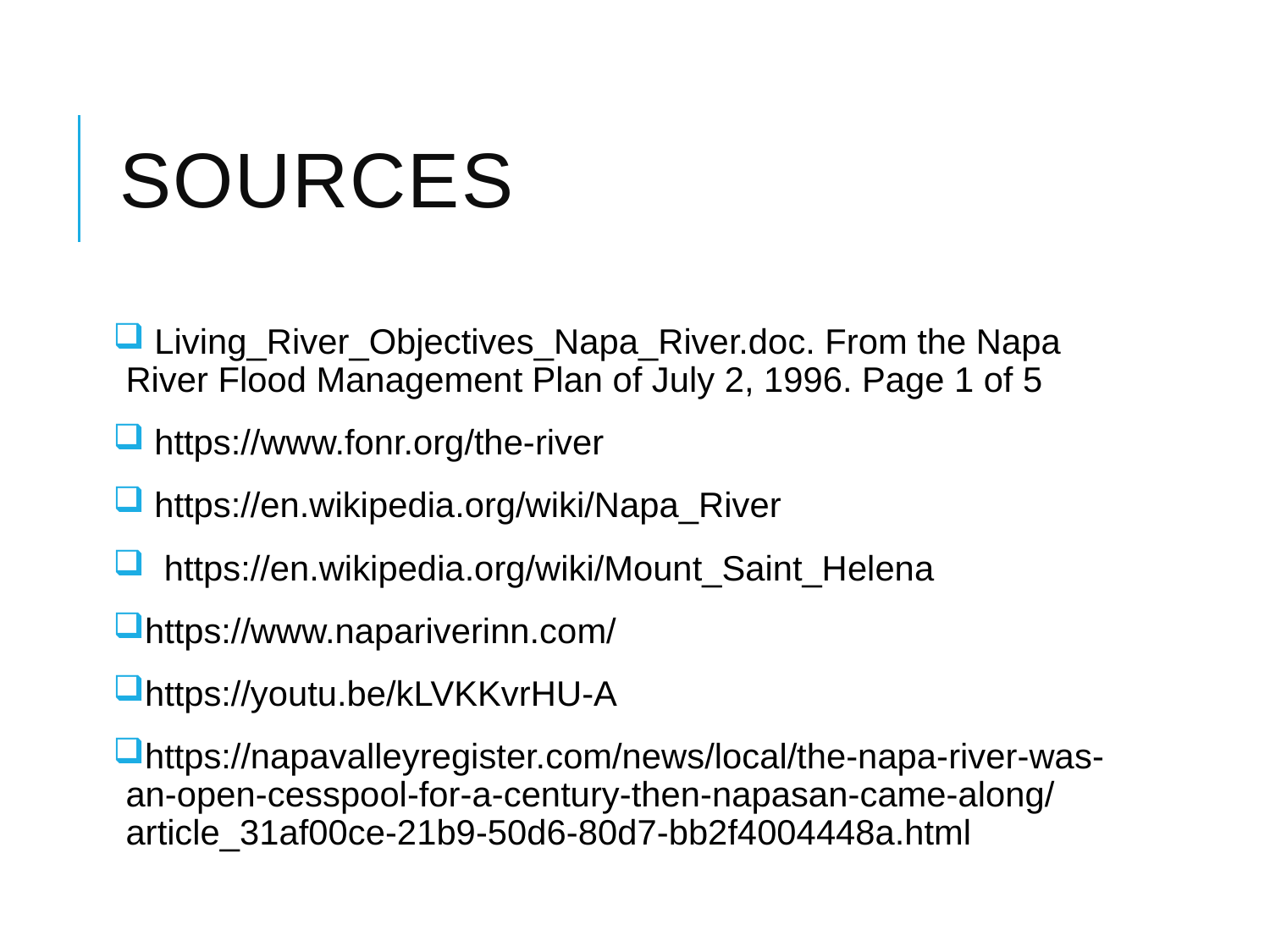

# sources
 Living_River_Objectives_Napa_River.doc. From the Napa River Flood Management Plan of July 2, 1996. Page 1 of 5
 https://www.fonr.org/the-river
 https://en.wikipedia.org/wiki/Napa_River
  https://en.wikipedia.org/wiki/Mount_Saint_Helena
https://www.napariverinn.com/
https://youtu.be/kLVKKvrHU-A
https://napavalleyregister.com/news/local/the-napa-river-was-an-open-cesspool-for-a-century-then-napasan-came-along/article_31af00ce-21b9-50d6-80d7-bb2f4004448a.html